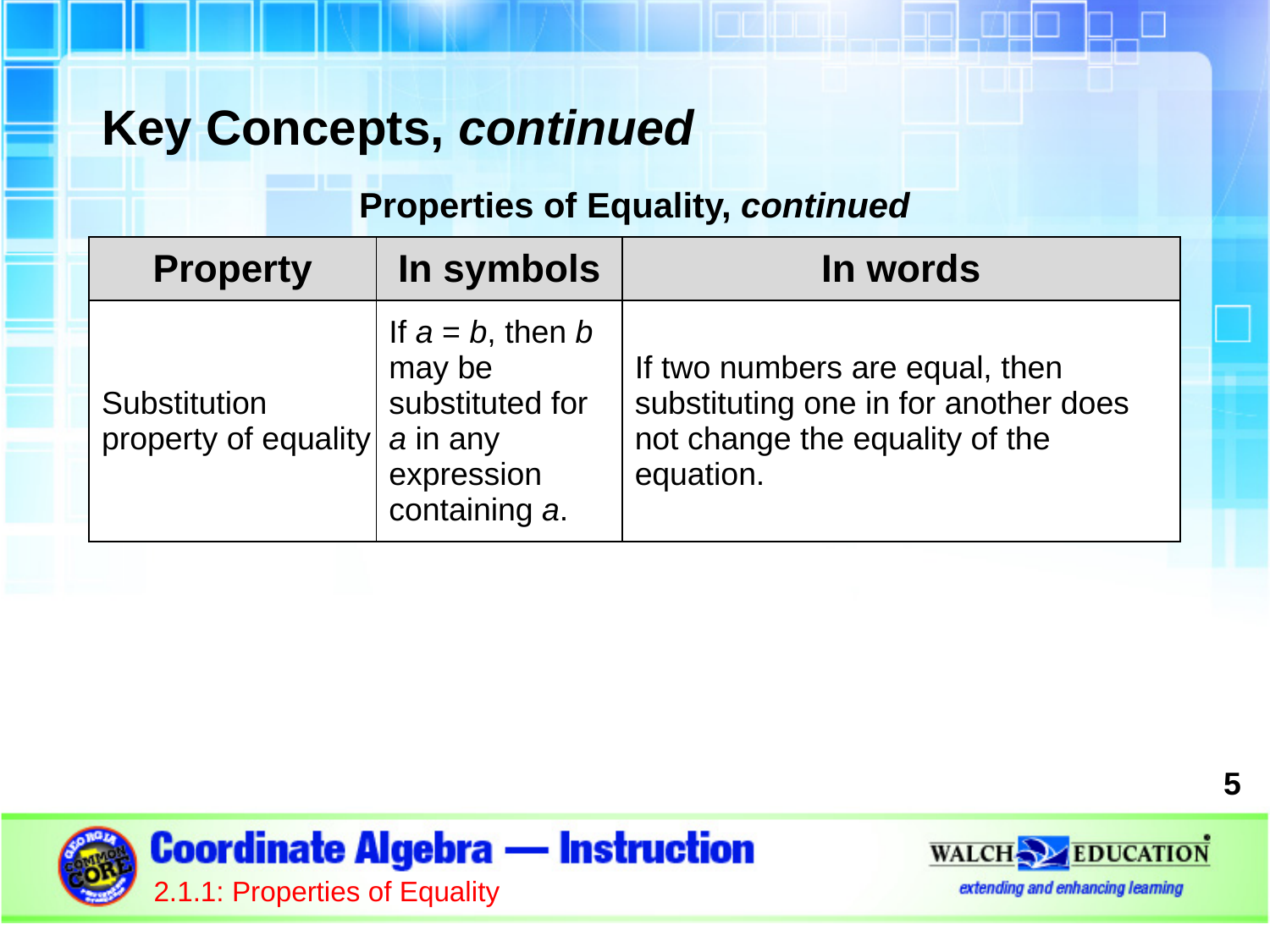

Key Concepts, continued
Properties of Equality, continued

| Property | In symbols | In words |
| --- | --- | --- |
| Substitution property of equality | If a = b, then b may be substituted for a in any expression containing a. | If two numbers are equal, then substituting one in for another does not change the equality of the equation. |
5
2.1.1: Properties of Equality